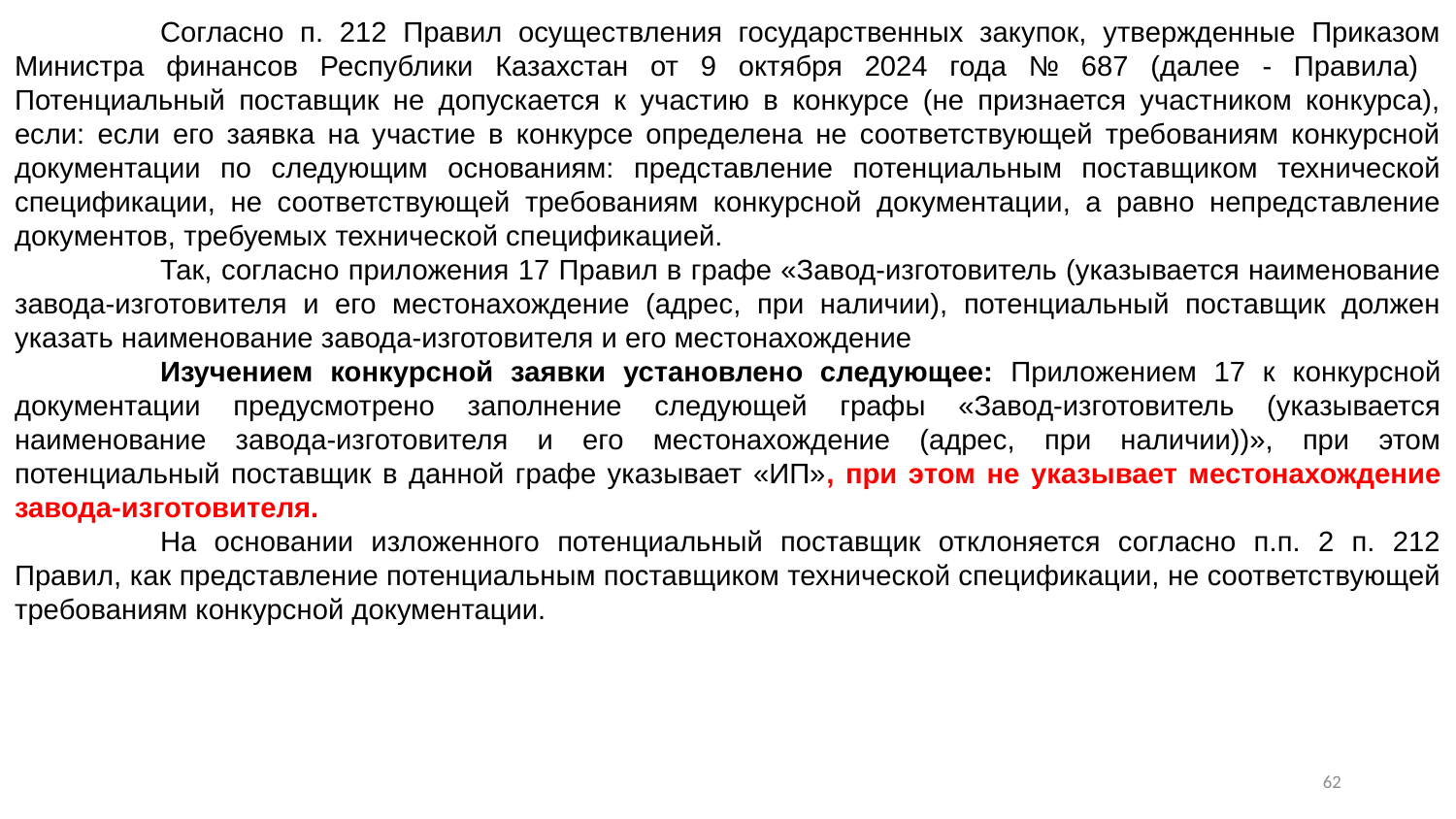

Согласно п. 212 Правил осуществления государственных закупок, утвержденные Приказом Министра финансов Республики Казахстан от 9 октября 2024 года № 687 (далее - Правила)  Потенциальный поставщик не допускается к участию в конкурсе (не признается участником конкурса), если: если его заявка на участие в конкурсе определена не соответствующей требованиям конкурсной документации по следующим основаниям: представление потенциальным поставщиком технической спецификации, не соответствующей требованиям конкурсной документации, а равно непредставление документов, требуемых технической спецификацией.
	Так, согласно приложения 17 Правил в графе «Завод-изготовитель (указывается наименование завода-изготовителя и его местонахождение (адрес, при наличии), потенциальный поставщик должен указать наименование завода-изготовителя и его местонахождение
	Изучением конкурсной заявки установлено следующее: Приложением 17 к конкурсной документации предусмотрено заполнение следующей графы «Завод-изготовитель (указывается наименование завода-изготовителя и его местонахождение (адрес, при наличии))», при этом потенциальный поставщик в данной графе указывает «ИП», при этом не указывает местонахождение завода-изготовителя.
	На основании изложенного потенциальный поставщик отклоняется согласно п.п. 2 п. 212 Правил, как представление потенциальным поставщиком технической спецификации, не соответствующей требованиям конкурсной документации.
62